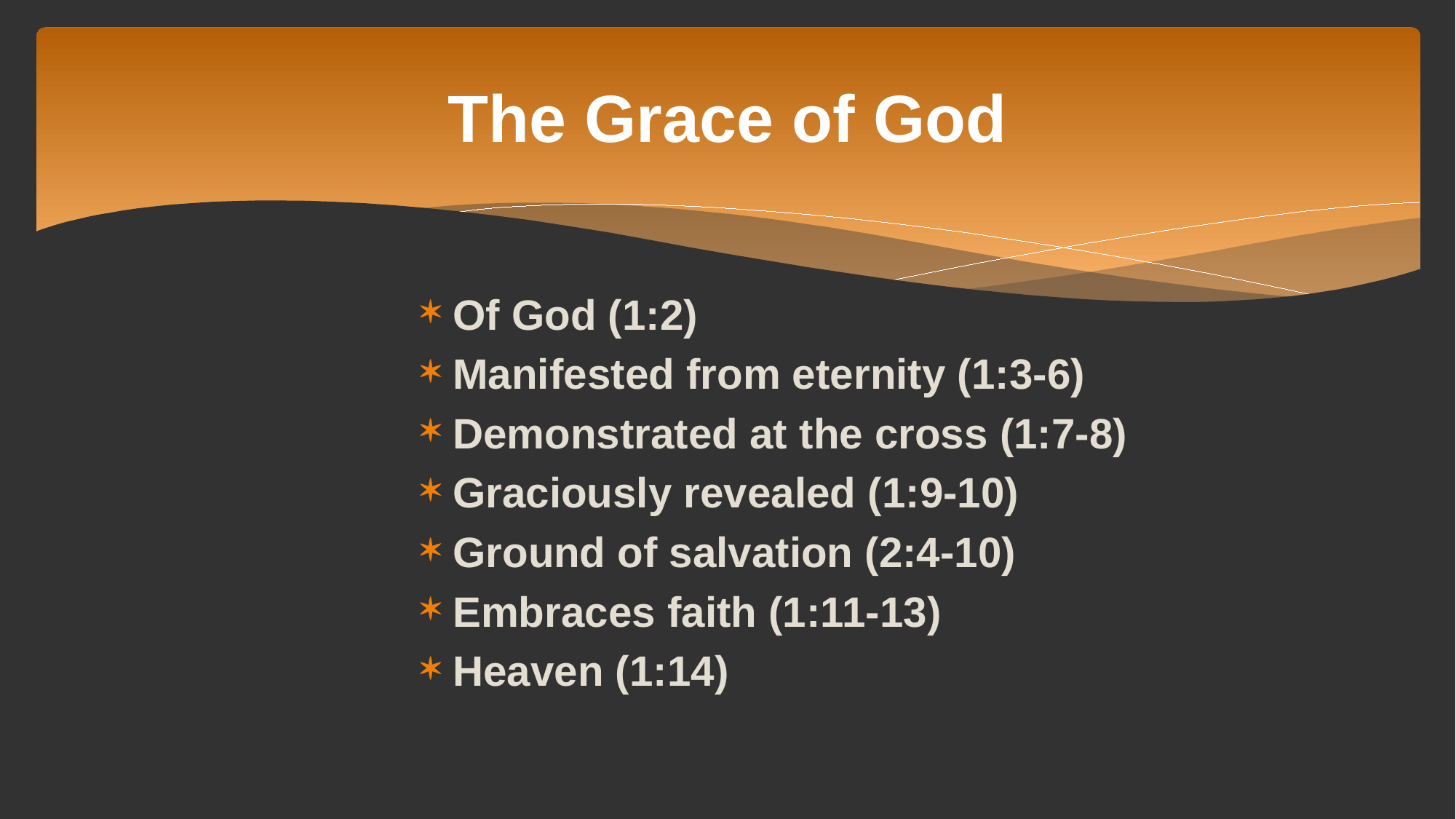

# The Grace of God
Of God (1:2)
Manifested from eternity (1:3-6)
Demonstrated at the cross (1:7-8)
Graciously revealed (1:9-10)
Ground of salvation (2:4-10)
Embraces faith (1:11-13)
Heaven (1:14)